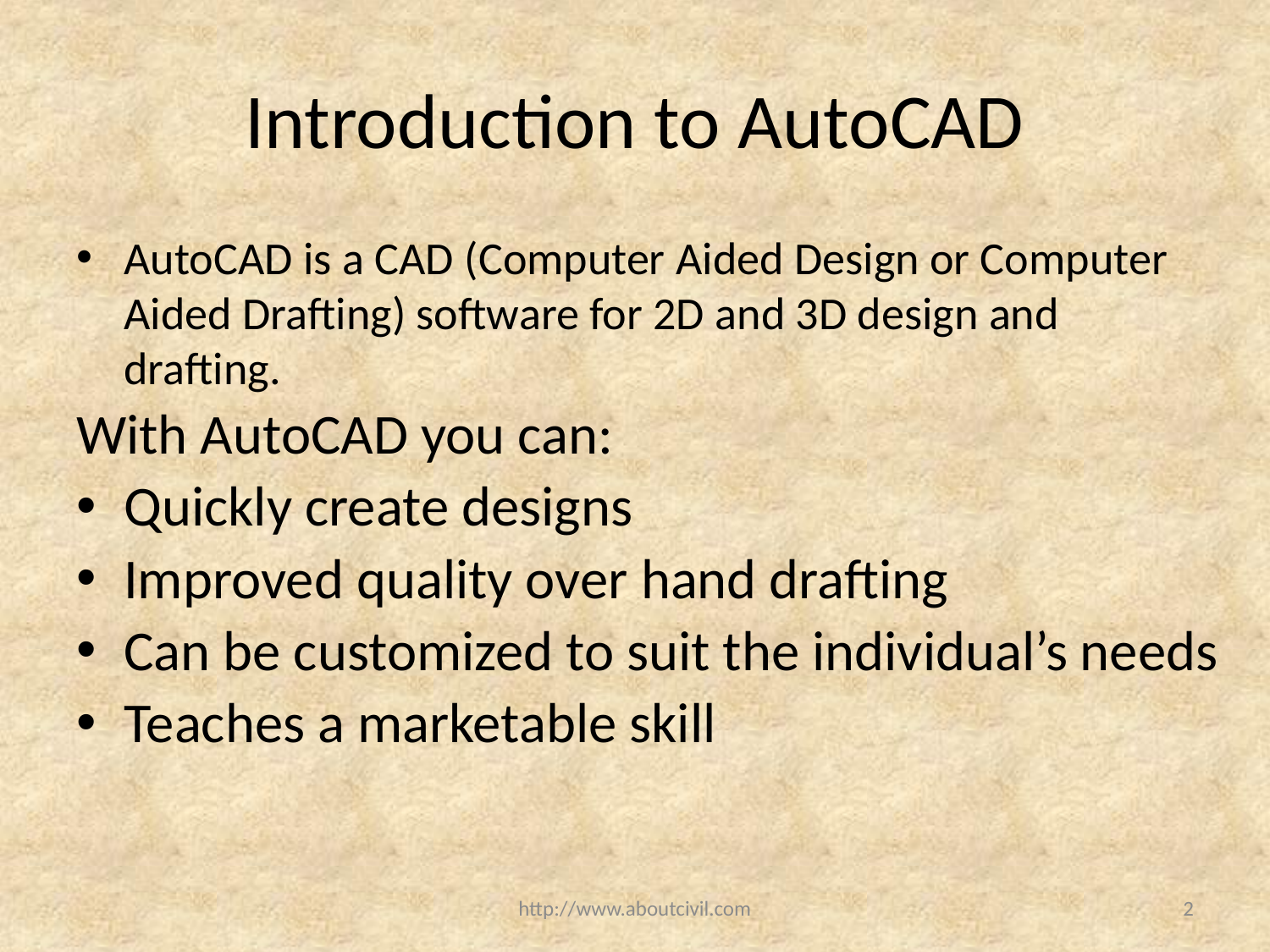

# Introduction to AutoCAD
AutoCAD is a CAD (Computer Aided Design or Computer Aided Drafting) software for 2D and 3D design and drafting.
With AutoCAD you can:
Quickly create designs
Improved quality over hand drafting
Can be customized to suit the individual’s needs
Teaches a marketable skill

http://www.aboutcivil.com
2